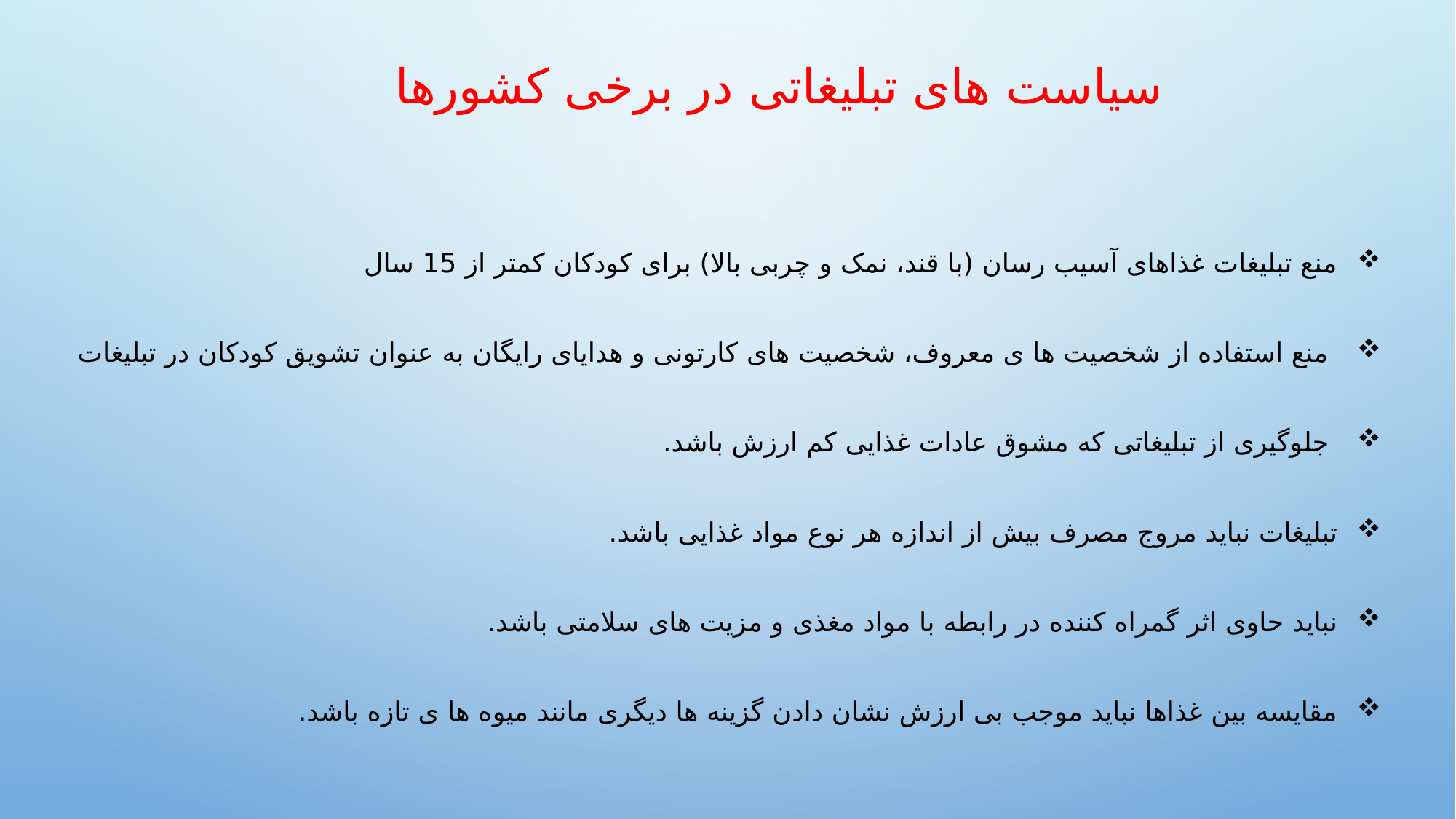

# سیاست های تبلیغاتی در برخی کشورها
منع تبلیغات غذاهای آسیب رسان (با قند، نمک و چربی بالا) برای کودکان کمتر از 15 سال
 منع استفاده از شخصیت ها ی معروف، شخصیت های کارتونی و هدایای رایگان به عنوان تشویق کودکان در تبلیغات
 جلوگیری از تبلیغاتی که مشوق عادات غذایی کم ارزش باشد.
تبلیغات نباید مروج مصرف بیش از اندازه هر نوع مواد غذایی باشد.
نباید حاوی اثر گمراه کننده در رابطه با مواد مغذی و مزیت های سلامتی باشد.
مقایسه بین غذاها نباید موجب بی ارزش نشان دادن گزینه ها دیگری مانند میوه ها ی تازه باشد.